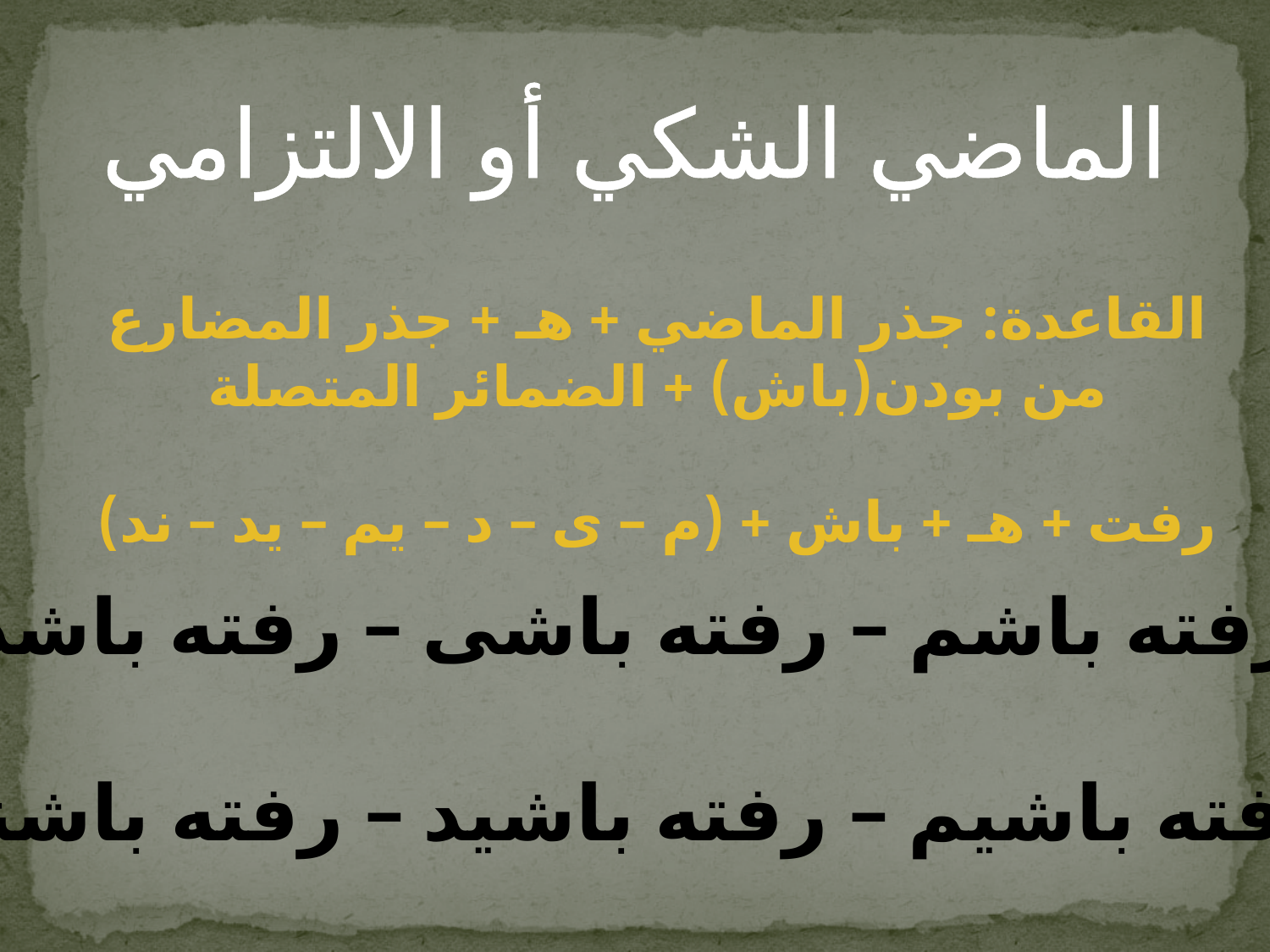

الماضي الشكي أو الالتزامي
القاعدة: جذر الماضي + هـ + جذر المضارع من بودن(باش) + الضمائر المتصلة

رفت + هـ + باش + (م – ی – د – یم – ید – ند)
رفته باشم – رفته باشى – رفته باشد

رفته باشيم – رفته باشيد – رفته باشند